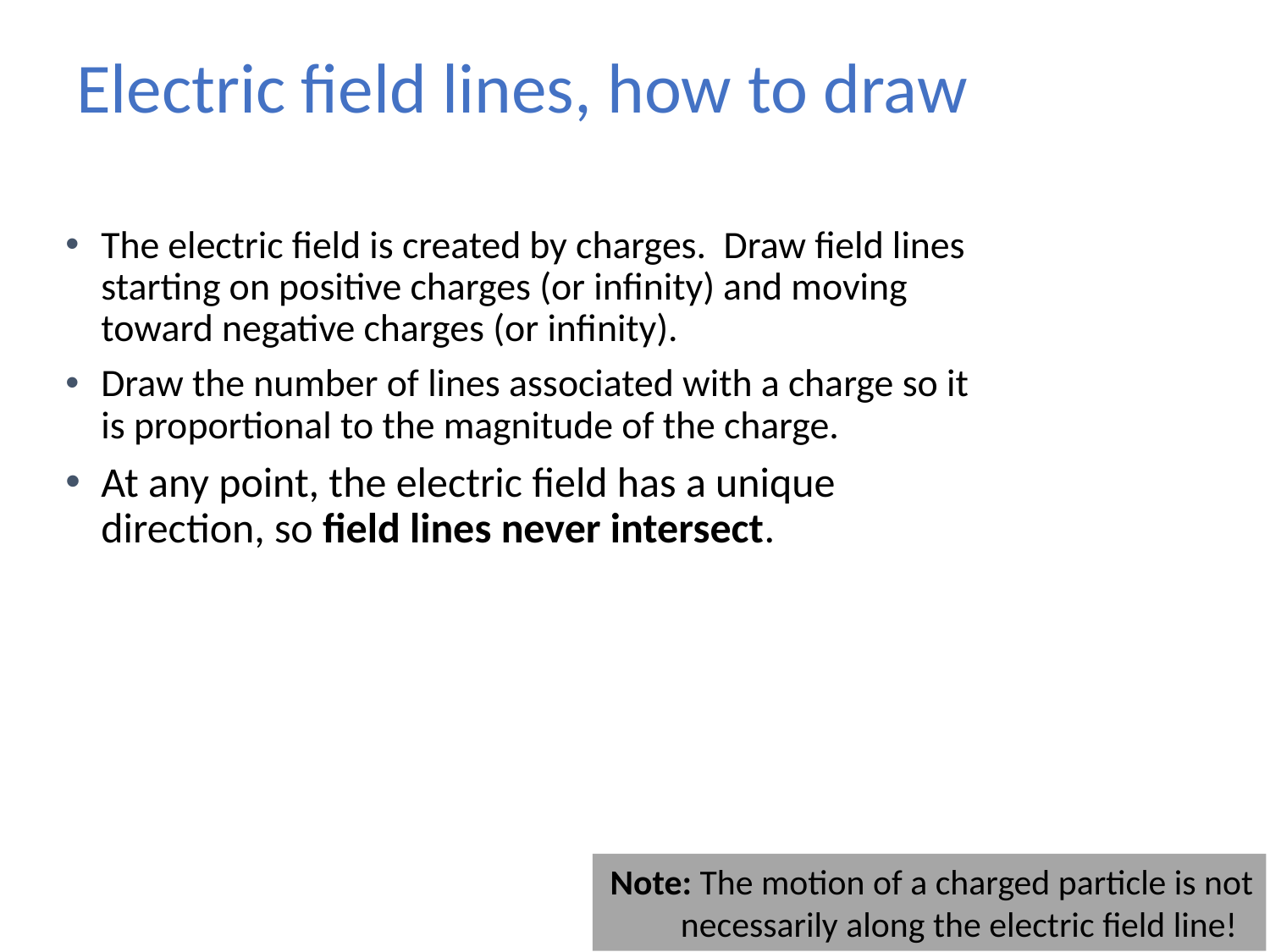

# Electric field lines, how to draw

The electric field is created by charges.  Draw field lines starting on positive charges (or infinity) and moving toward negative charges (or infinity).
Draw the number of lines associated with a charge so it is proportional to the magnitude of the charge.
At any point, the electric field has a unique direction, so field lines never intersect.

Note: The motion of a charged particle is not necessarily along the electric field line!